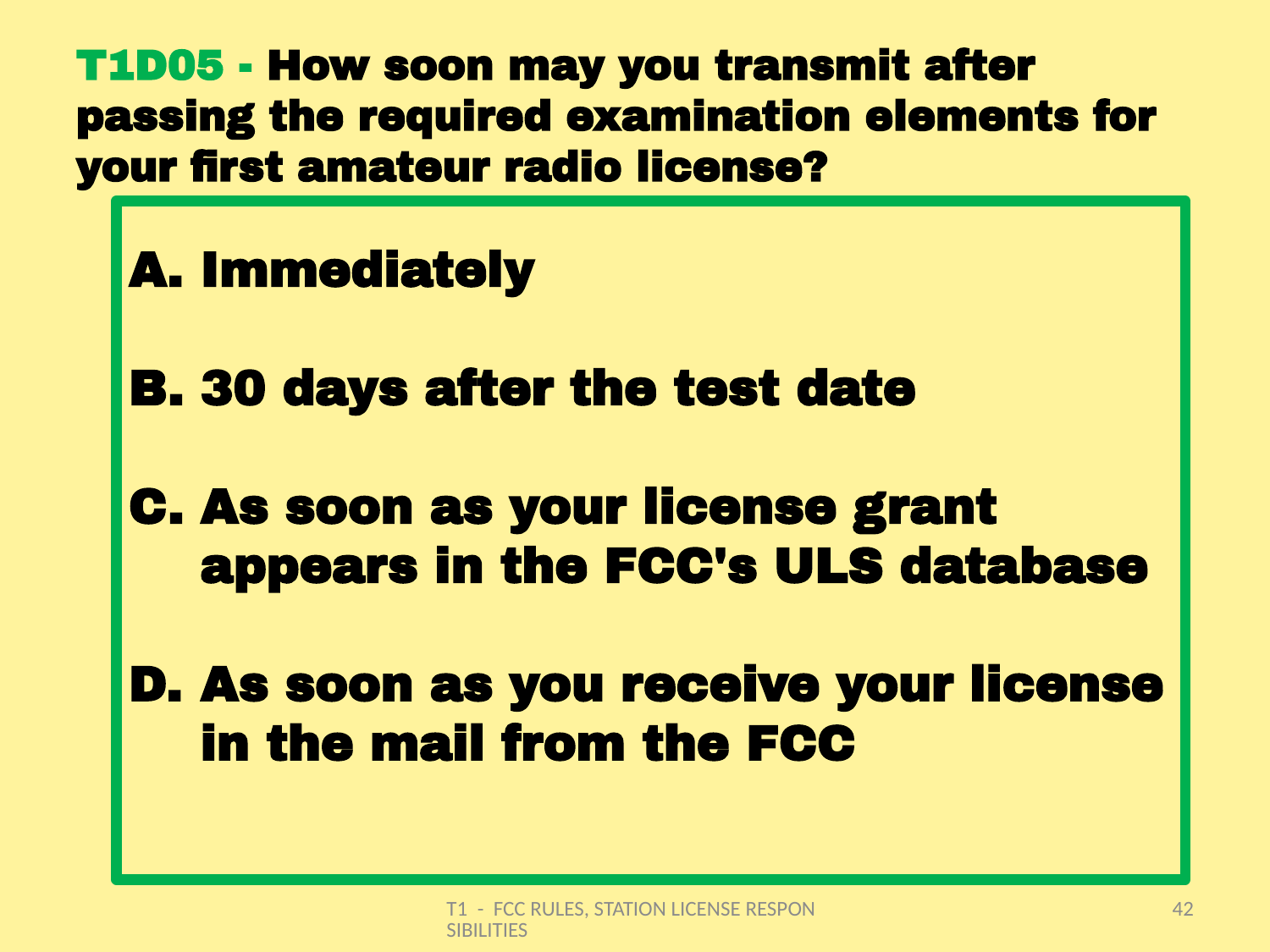

# T1D05 - How soon may you transmit after passing the required examination elements for your first amateur radio license?

Immediately

30 days after the test date

As soon as your license grant appears in the FCC's ULS database

As soon as you receive your license in the mail from the FCC

T1  -  FCC RULES, STATION LICENSE RESPONSIBILITIES
42